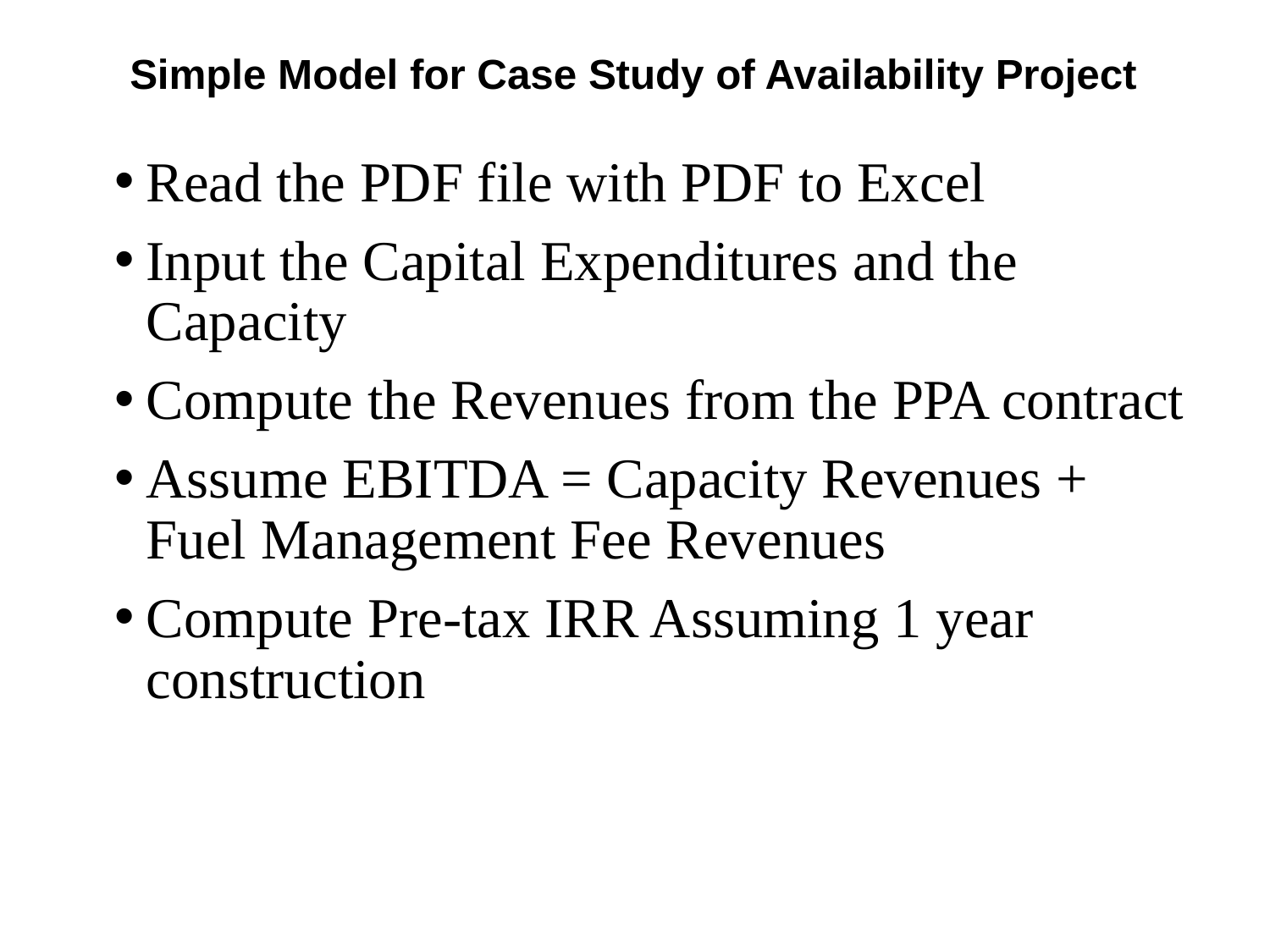

# Simple Model for Case Study of Availability Project
Read the PDF file with PDF to Excel
Input the Capital Expenditures and the Capacity
Compute the Revenues from the PPA contract
Assume EBITDA = Capacity Revenues + Fuel Management Fee Revenues
Compute Pre-tax IRR Assuming 1 year construction